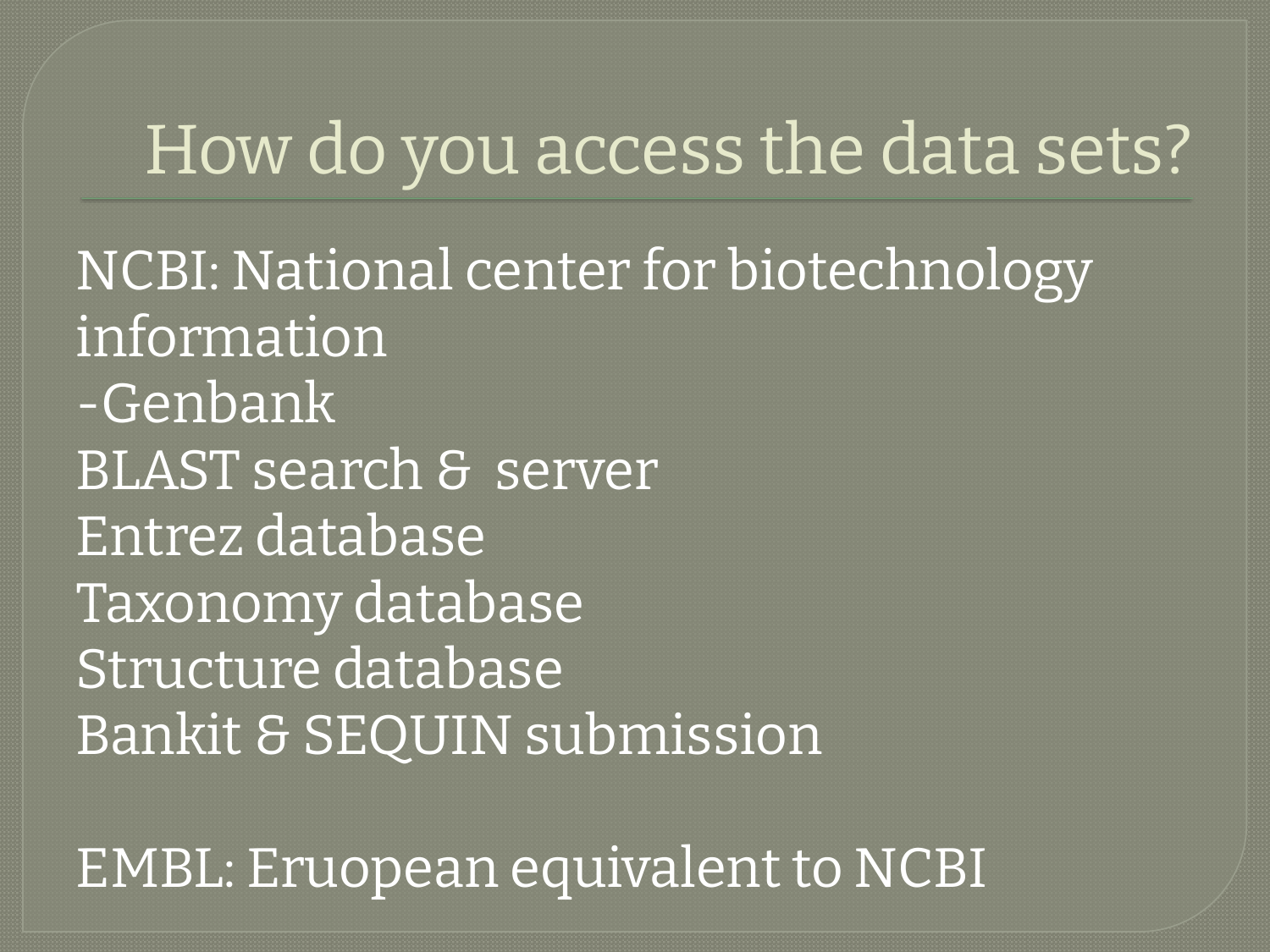

# How do you access the data sets?
NCBI: National center for biotechnology information
-Genbank
BLAST search &  server
Entrez database
Taxonomy database
Structure database
Bankit & SEQUIN submission

EMBL: Eruopean equivalent to NCBI